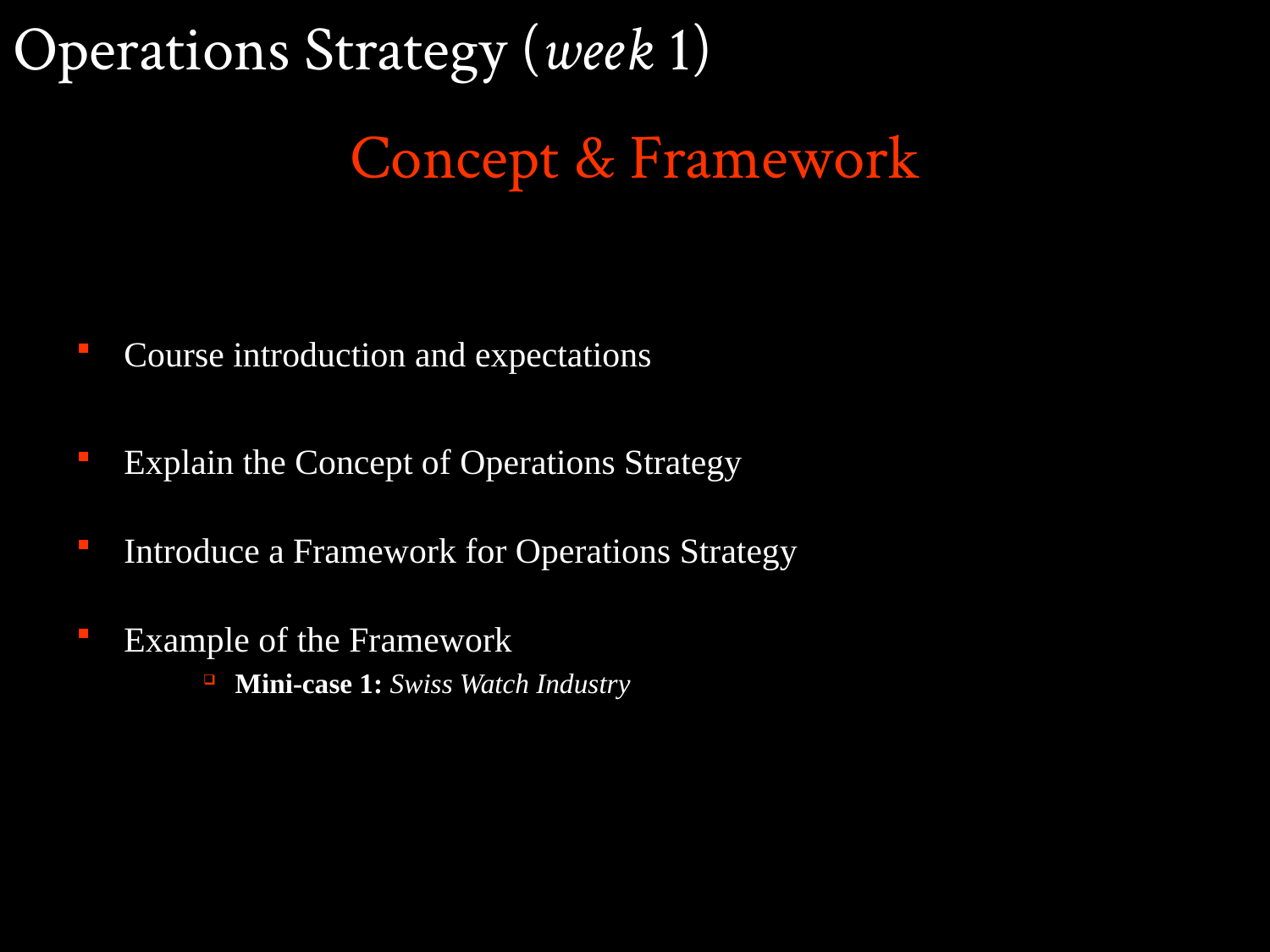

Operations Strategy (week 1)
Concept & Framework
Course introduction and expectations

Explain the Concept of Operations Strategy

Introduce a Framework for Operations Strategy

Example of the Framework
Mini-case 1: Swiss Watch Industry